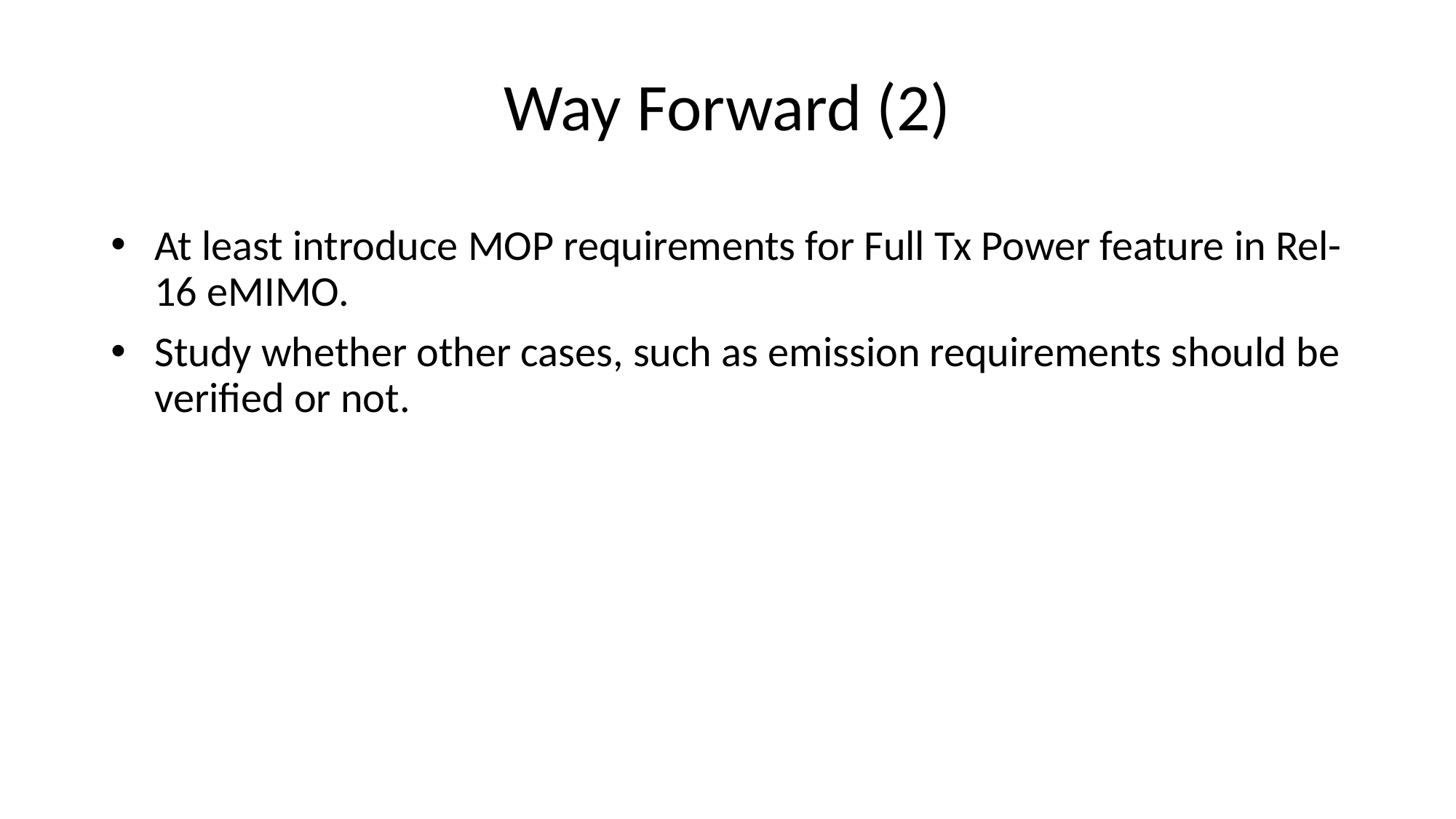

# Way Forward (2)
At least introduce MOP requirements for Full Tx Power feature in Rel-16 eMIMO.
Study whether other cases, such as emission requirements should be verified or not.